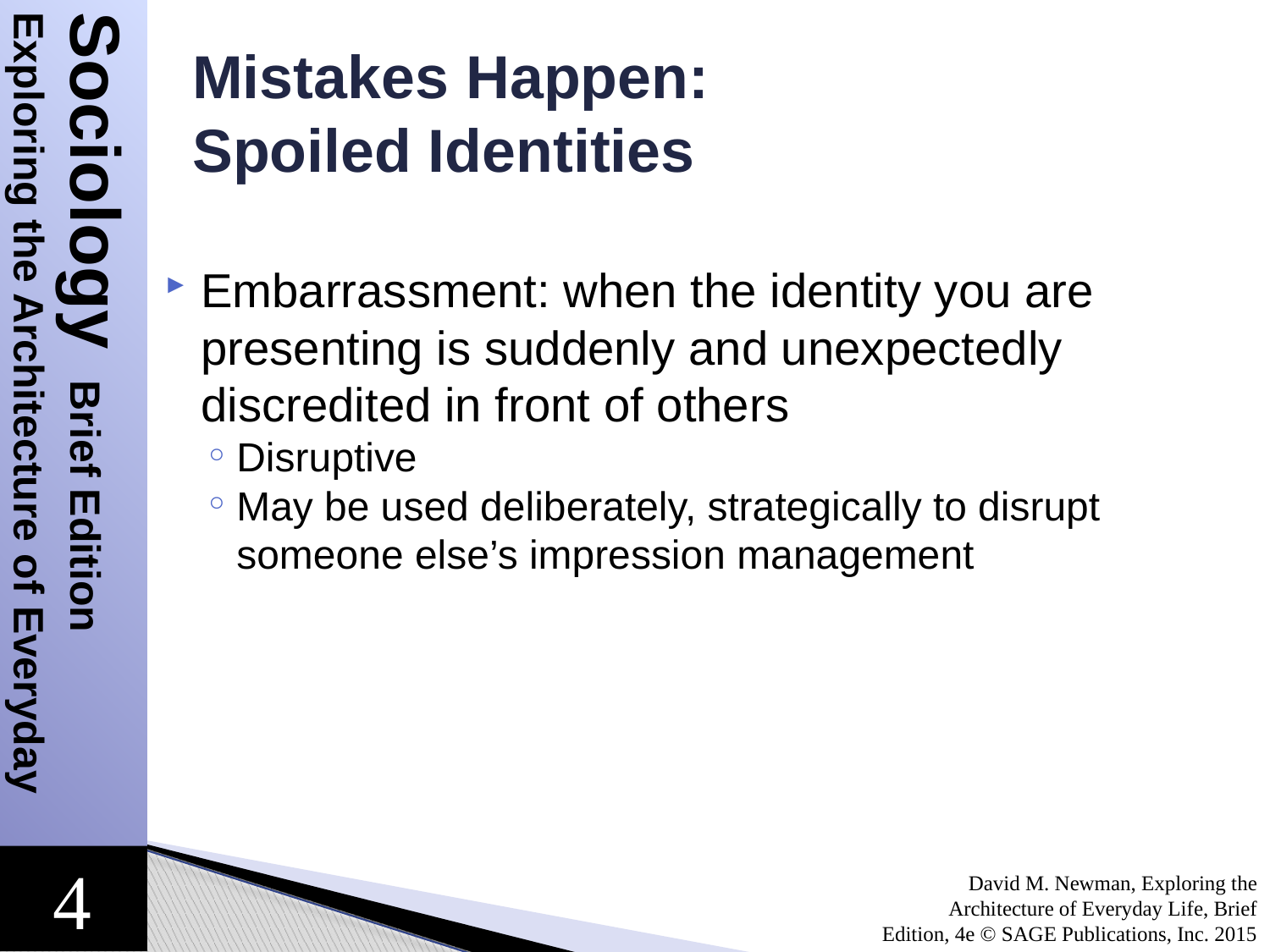

# Mistakes Happen: Spoiled Identities
Embarrassment: when the identity you are presenting is suddenly and unexpectedly discredited in front of others
Disruptive
May be used deliberately, strategically to disrupt someone else’s impression management
David M. Newman, Exploring the Architecture of Everyday Life, Brief Edition, 4e © SAGE Publications, Inc. 2015